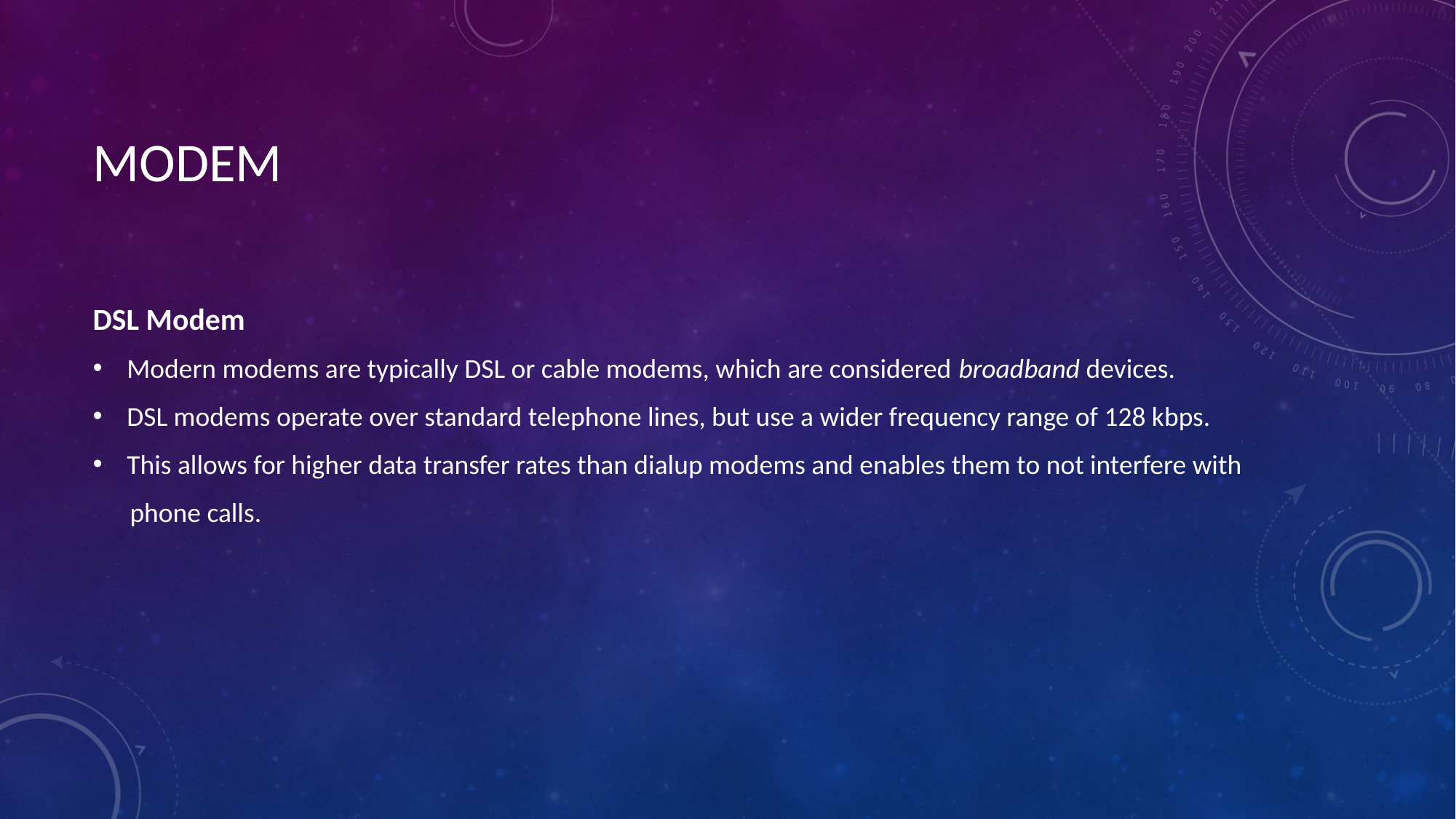

# MODEM
DSL Modem
Modern modems are typically DSL or cable modems, which are considered broadband devices.
DSL modems operate over standard telephone lines, but use a wider frequency range of 128 kbps.
This allows for higher data transfer rates than dialup modems and enables them to not interfere with
      phone calls.